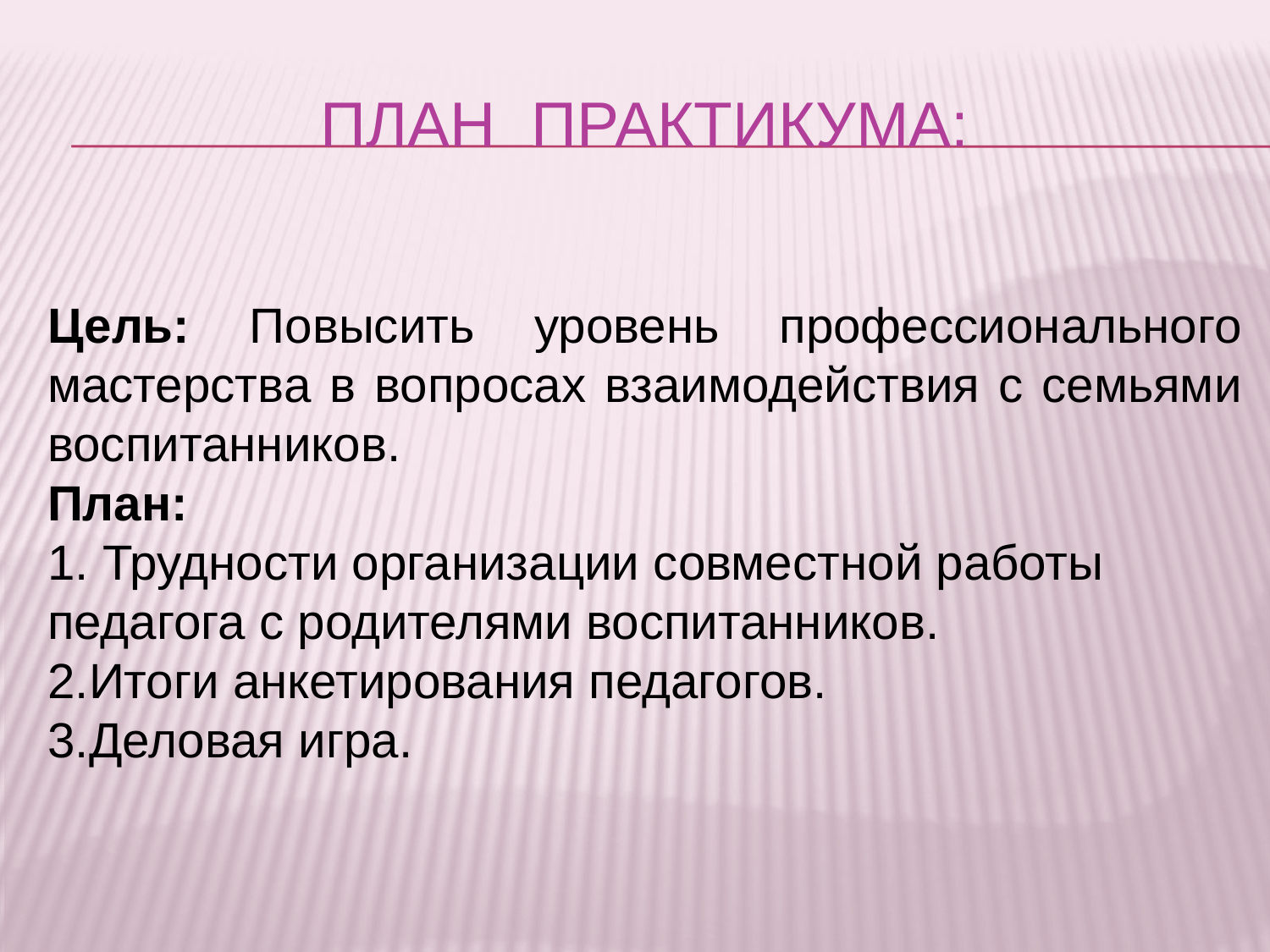

Цель: Повысить уровень профессионального мастерства в вопросах взаимодействия с семьями воспитанников.
План:
 Трудности организации совместной работы педагога с родителями воспитанников.
Итоги анкетирования педагогов.
Деловая игра.

# План  практикума: